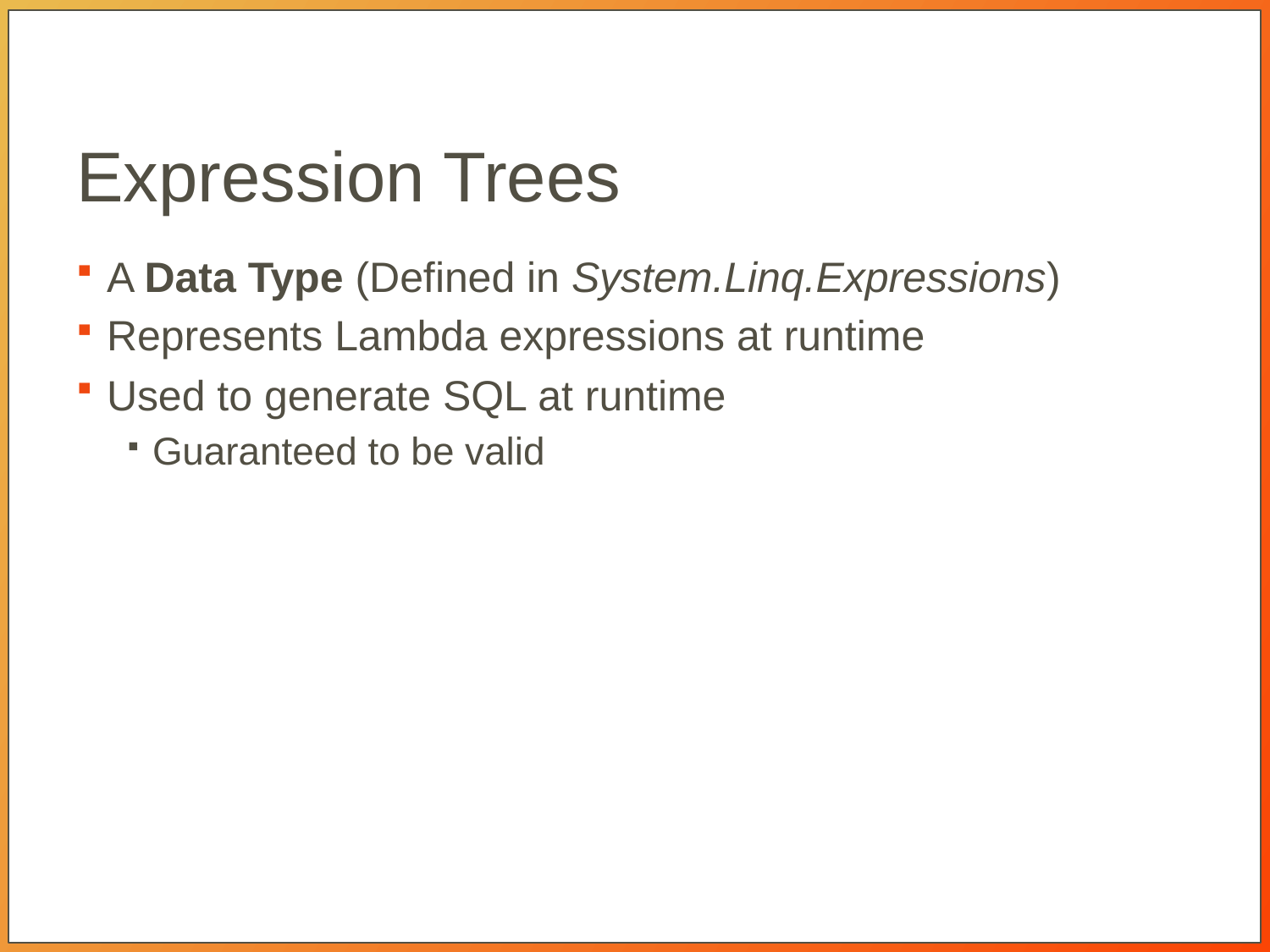

# Expression Trees
A Data Type (Defined in System.Linq.Expressions)
Represents Lambda expressions at runtime
Used to generate SQL at runtime
Guaranteed to be valid